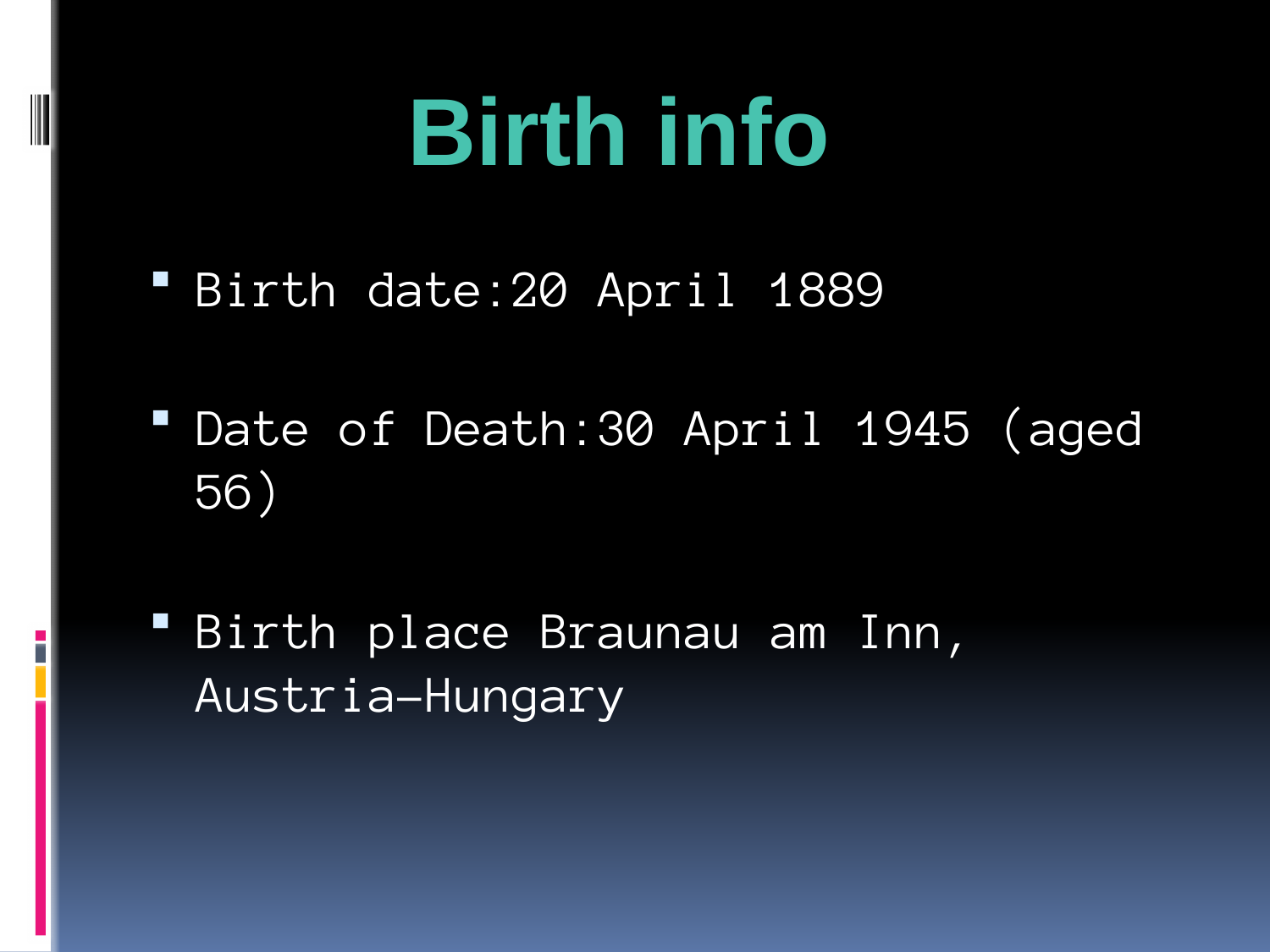

Birth info
Birth date:20 April 1889
Date of Death:30 April 1945 (aged 56)
Birth place Braunau am Inn, Austria-Hungary